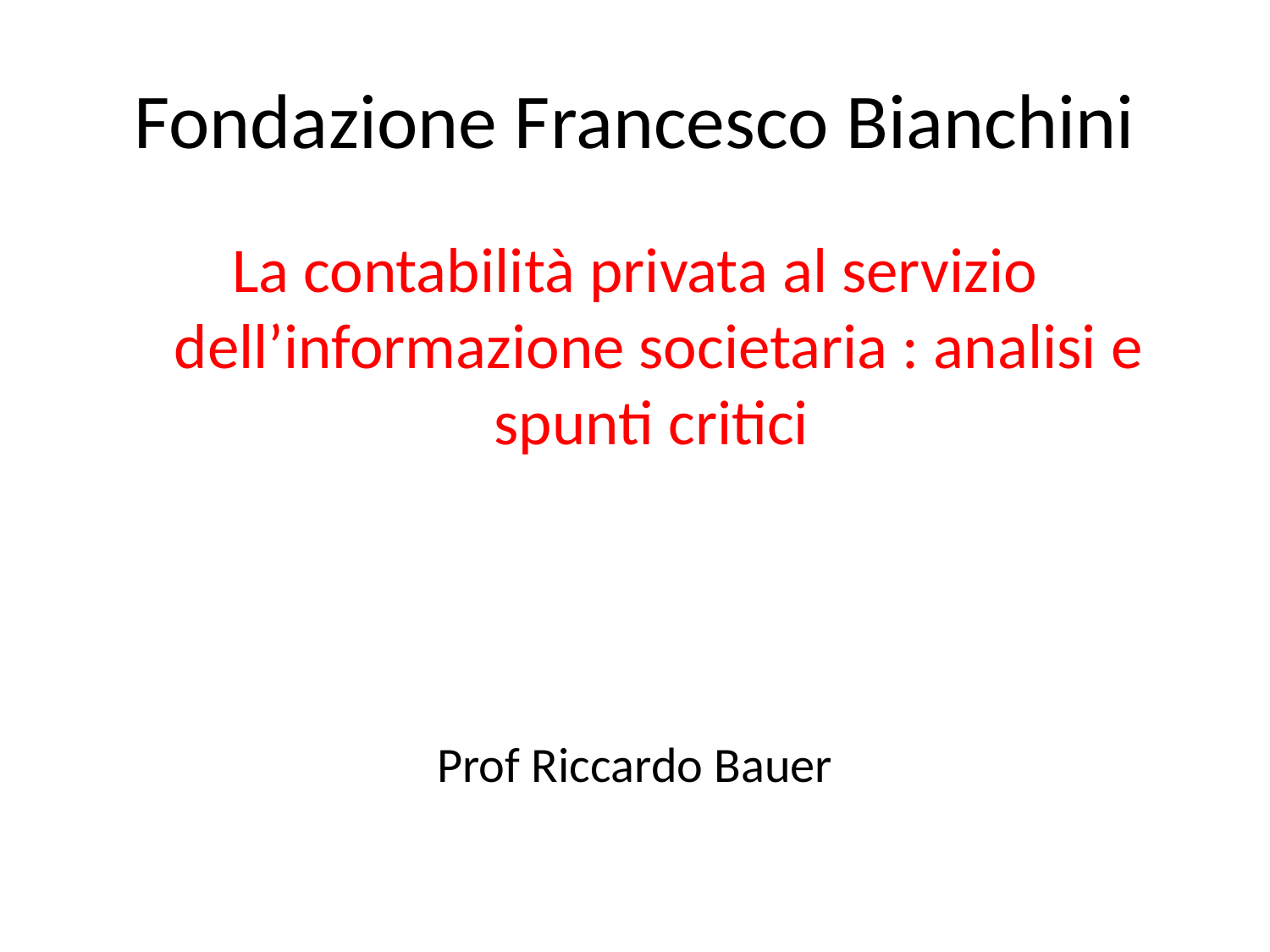

# Fondazione Francesco Bianchini
La contabilità privata al servizio dell’informazione societaria : analisi e spunti critici

Prof Riccardo Bauer